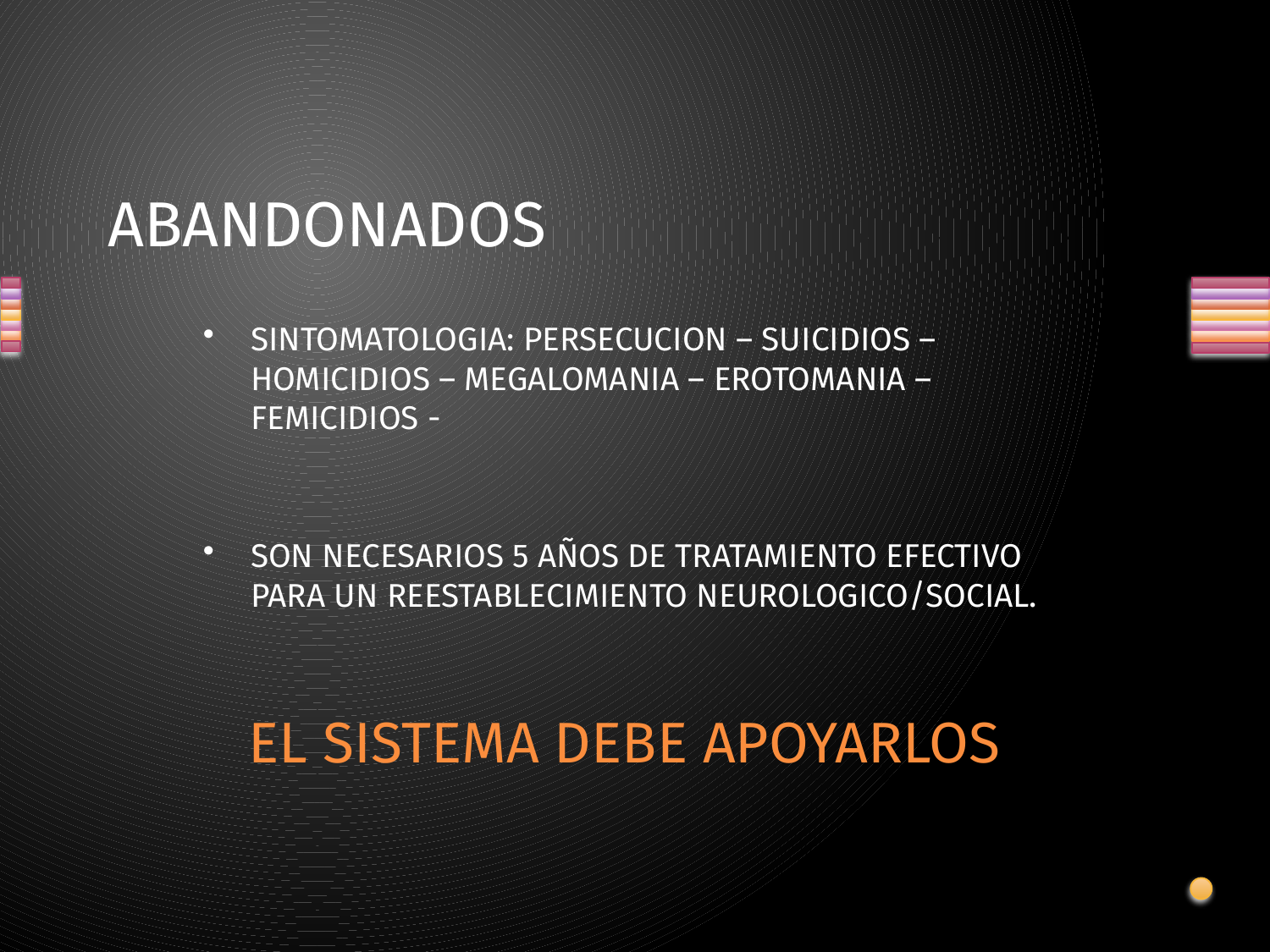

# ABANDONADOS

SINTOMATOLOGIA: PERSECUCION – SUICIDIOS – HOMICIDIOS – MEGALOMANIA – EROTOMANIA – FEMICIDIOS -

SON NECESARIOS 5 AÑOS DE TRATAMIENTO EFECTIVO PARA UN REESTABLECIMIENTO NEUROLOGICO/SOCIAL.

   EL SISTEMA DEBE APOYARLOS